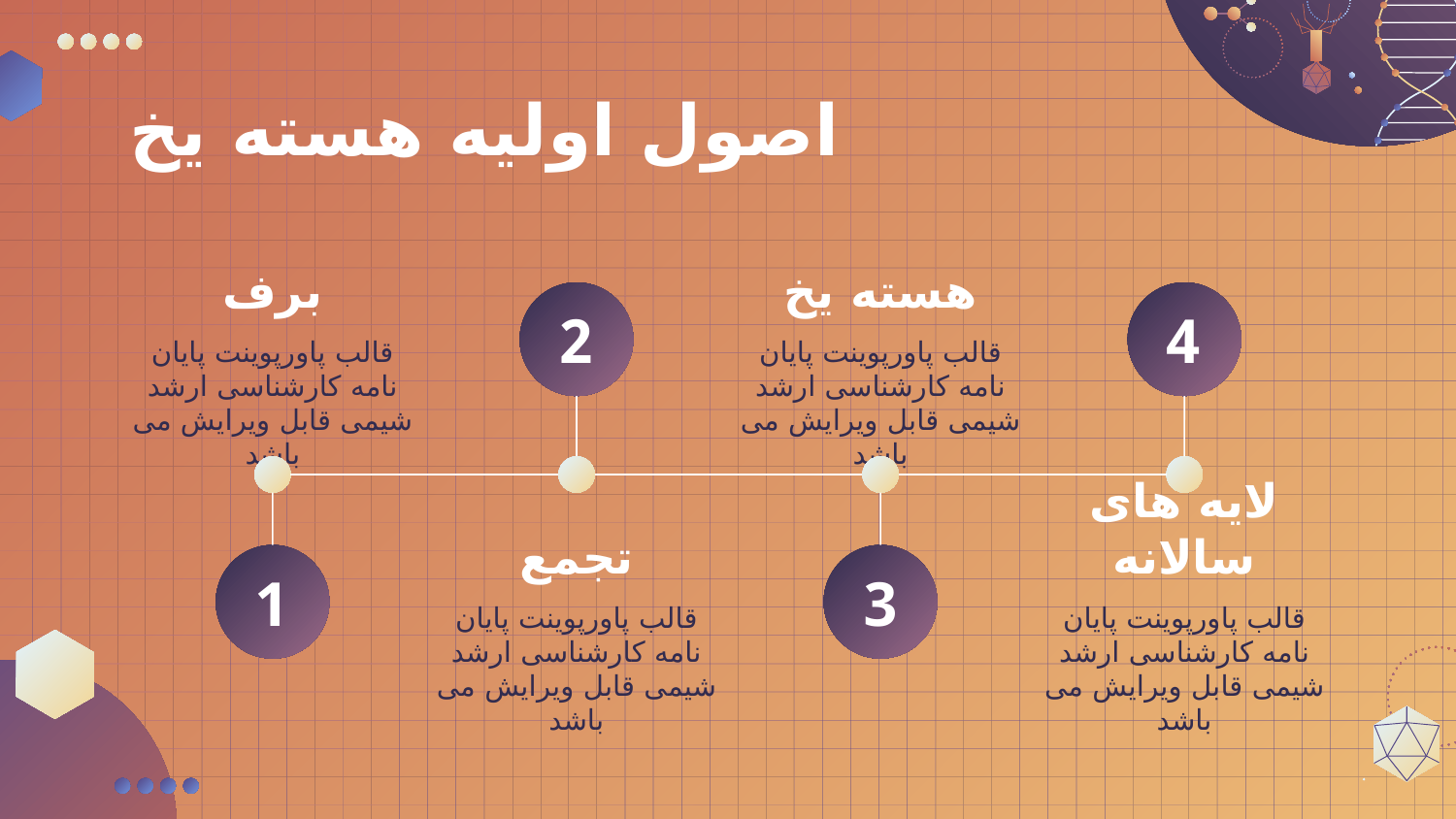

# اصول اولیه هسته یخ

برف
هسته یخ

2
4
قالب پاورپوینت پایان نامه کارشناسی ارشد شیمی قابل ویرایش می باشد
قالب پاورپوینت پایان نامه کارشناسی ارشد شیمی قابل ویرایش می باشد

تجمع
لایه های سالانه

1
3
قالب پاورپوینت پایان نامه کارشناسی ارشد شیمی قابل ویرایش می باشد
قالب پاورپوینت پایان نامه کارشناسی ارشد شیمی قابل ویرایش می باشد